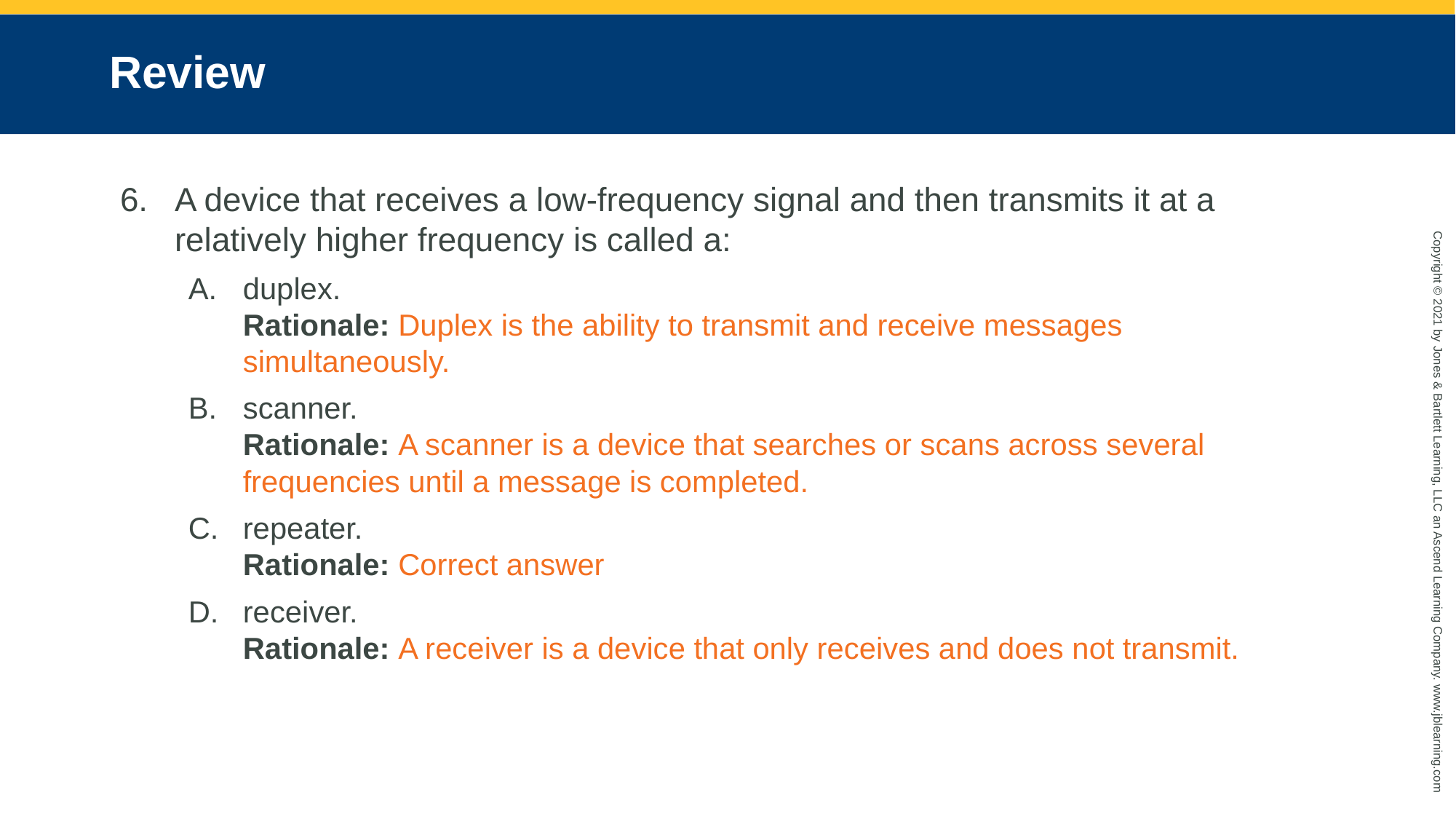

# Review
A device that receives a low-frequency signal and then transmits it at a relatively higher frequency is called a:
duplex.
Rationale: Duplex is the ability to transmit and receive messages simultaneously.
scanner.
Rationale: A scanner is a device that searches or scans across several frequencies until a message is completed.
repeater.
Rationale: Correct answer
receiver.
Rationale: A receiver is a device that only receives and does not transmit.